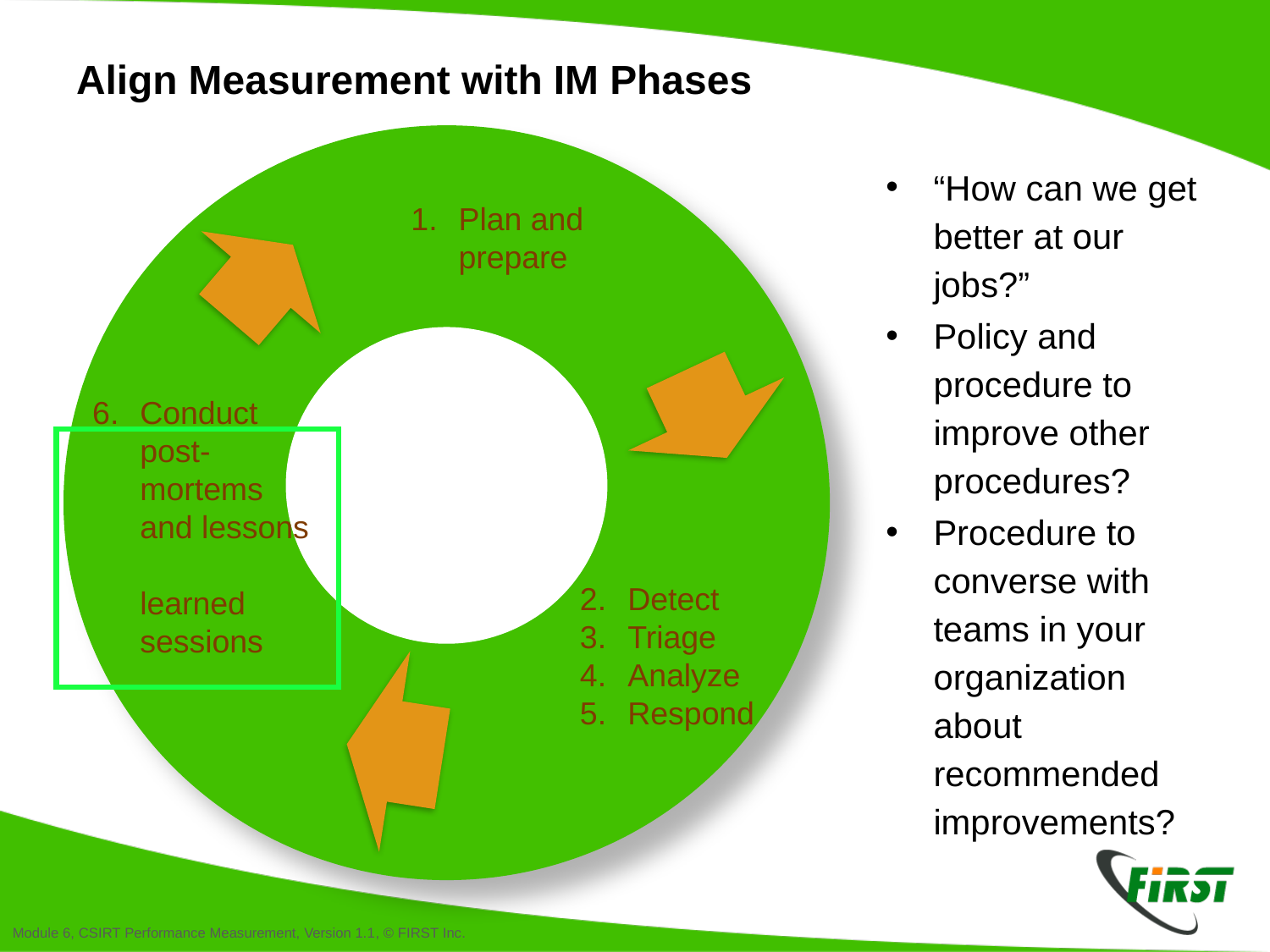

# Align Measurement with IM Phases

Plan and prepare

Conduct
post-
mortems
and lessons
learned sessions

Detect
Triage
Analyze
Respond

“How can we get better at our jobs?”
Policy and procedure to improve other procedures?
Procedure to converse with teams in your organization about recommended improvements?